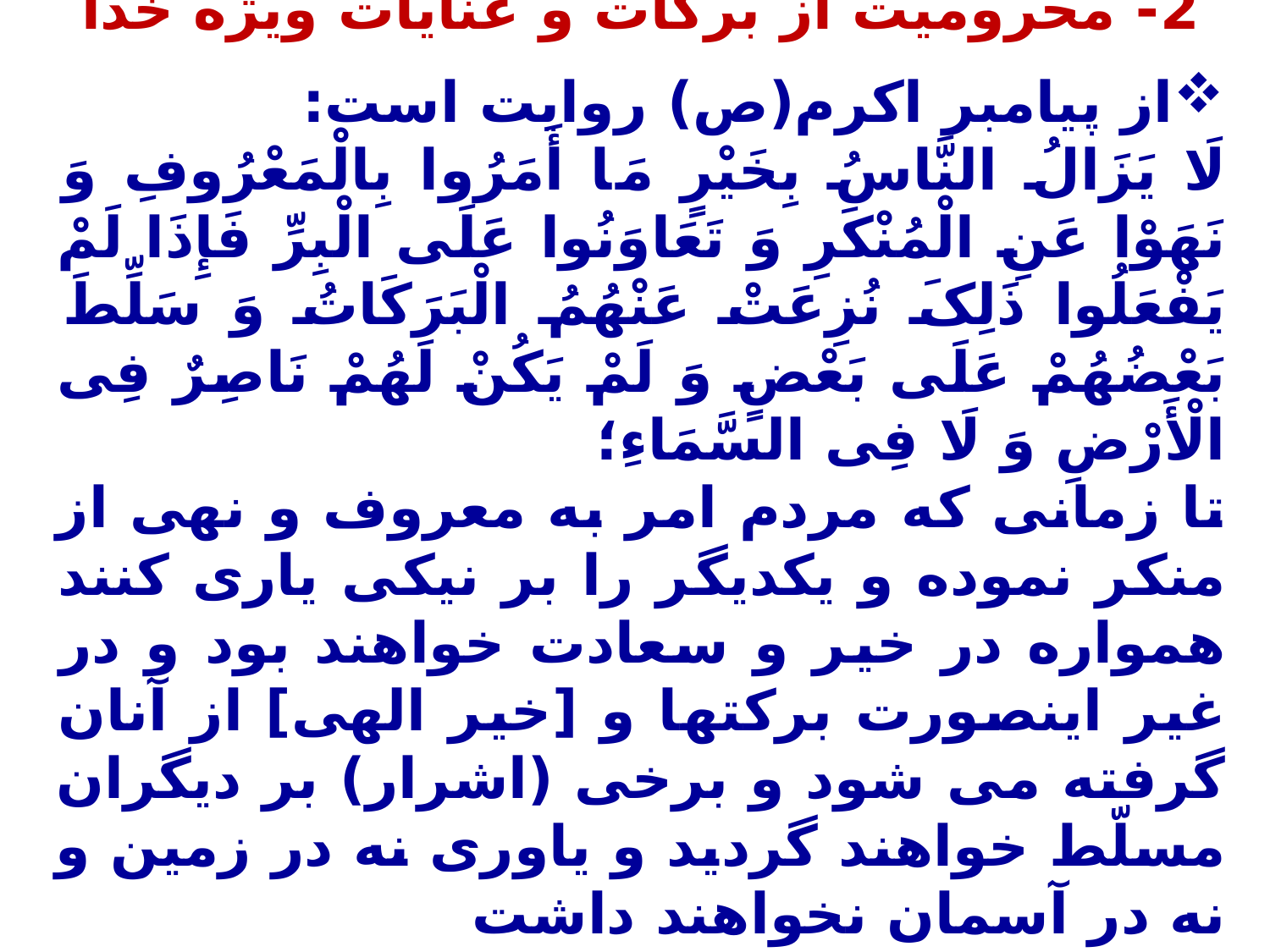

2- محرومیت از برکات و عنایات ویژه خدا

از پیامبر اکرم(ص) روایت است:
لَا یَزَالُ النَّاسُ بِخَیْرٍ مَا أَمَرُوا بِالْمَعْرُوفِ وَ نَهَوْا عَنِ الْمُنْکَرِ وَ تَعَاوَنُوا عَلَى الْبِرِّ فَإِذَا لَمْ یَفْعَلُوا ذَلِکَ نُزِعَتْ عَنْهُمُ الْبَرَکَاتُ وَ سَلِّطَ بَعْضُهُمْ عَلَى بَعْضٍ وَ لَمْ یَکُنْ لَهُمْ نَاصِرٌ فِی الْأَرْضِ وَ لَا فِی السَّمَاءِ؛
تا زمانی که مردم امر به معروف و نهی از منکر نموده و یکدیگر را بر نیکی یاری کنند همواره در خیر و سعادت خواهند بود و در غیر اینصورت برکتها و [خیر الهی] از آنان گرفته می شود و برخی (اشرار) بر دیگران مسلّط خواهند گردید و یاوری نه در زمین و نه در آسمان نخواهند داشت
( بحارالانوار ج97 ص94)